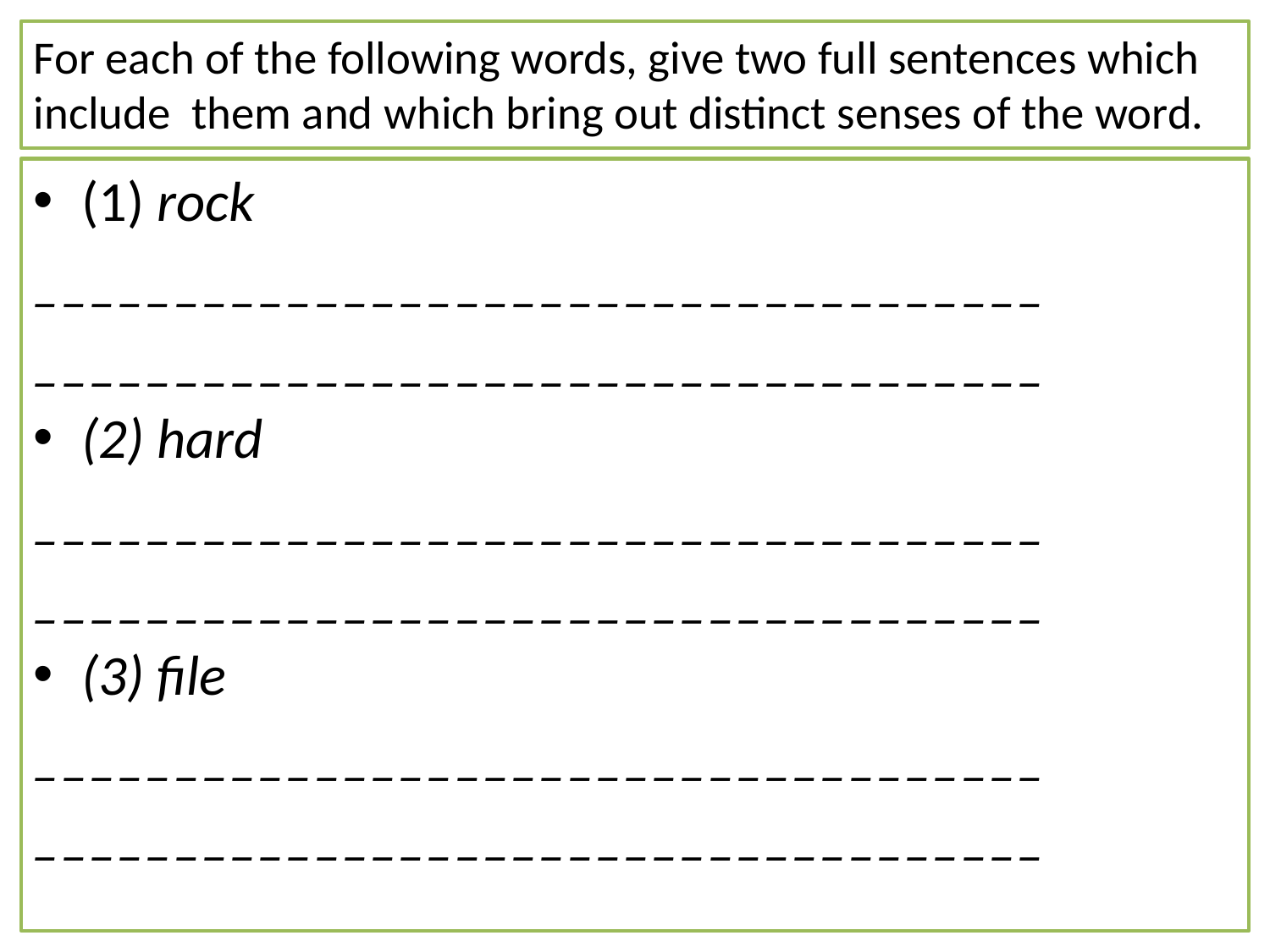

# For each of the following words, give two full sentences which include  them and which bring out distinct senses of the word.
(1) rock
____________________________________
____________________________________
(2) hard
____________________________________
____________________________________
(3) file
____________________________________
____________________________________